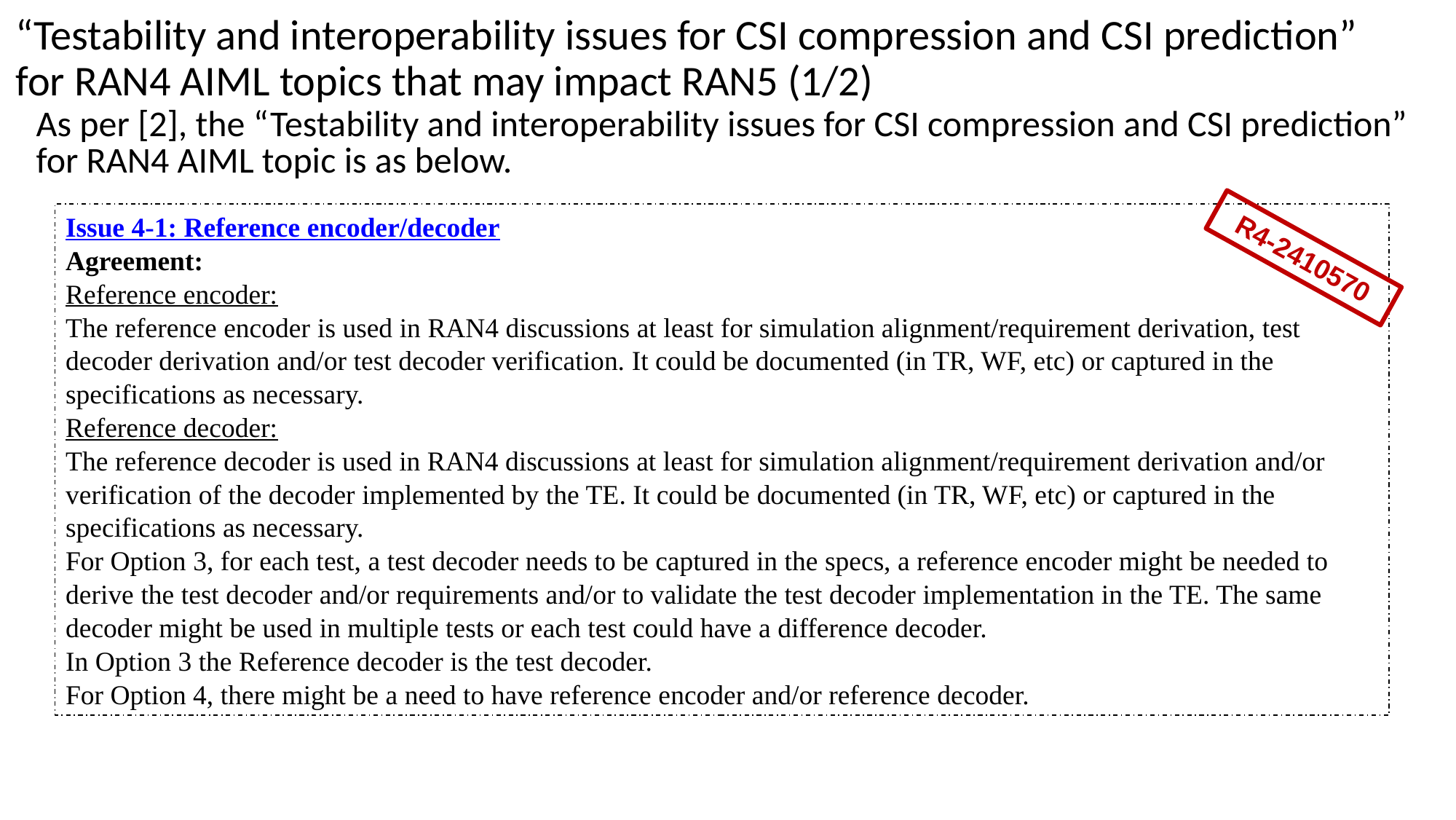

# “Testability and interoperability issues for CSI compression and CSI prediction” for RAN4 AIML topics that may impact RAN5 (1/2)
As per [2], the “Testability and interoperability issues for CSI compression and CSI prediction” for RAN4 AIML topic is as below.
Issue 4-1: Reference encoder/decoder
Agreement:
Reference encoder:
The reference encoder is used in RAN4 discussions at least for simulation alignment/requirement derivation, test decoder derivation and/or test decoder verification. It could be documented (in TR, WF, etc) or captured in the specifications as necessary.
Reference decoder:
The reference decoder is used in RAN4 discussions at least for simulation alignment/requirement derivation and/or verification of the decoder implemented by the TE. It could be documented (in TR, WF, etc) or captured in the specifications as necessary.
For Option 3, for each test, a test decoder needs to be captured in the specs, a reference encoder might be needed to derive the test decoder and/or requirements and/or to validate the test decoder implementation in the TE. The same decoder might be used in multiple tests or each test could have a difference decoder.
In Option 3 the Reference decoder is the test decoder.
For Option 4, there might be a need to have reference encoder and/or reference decoder.
R4-2410570